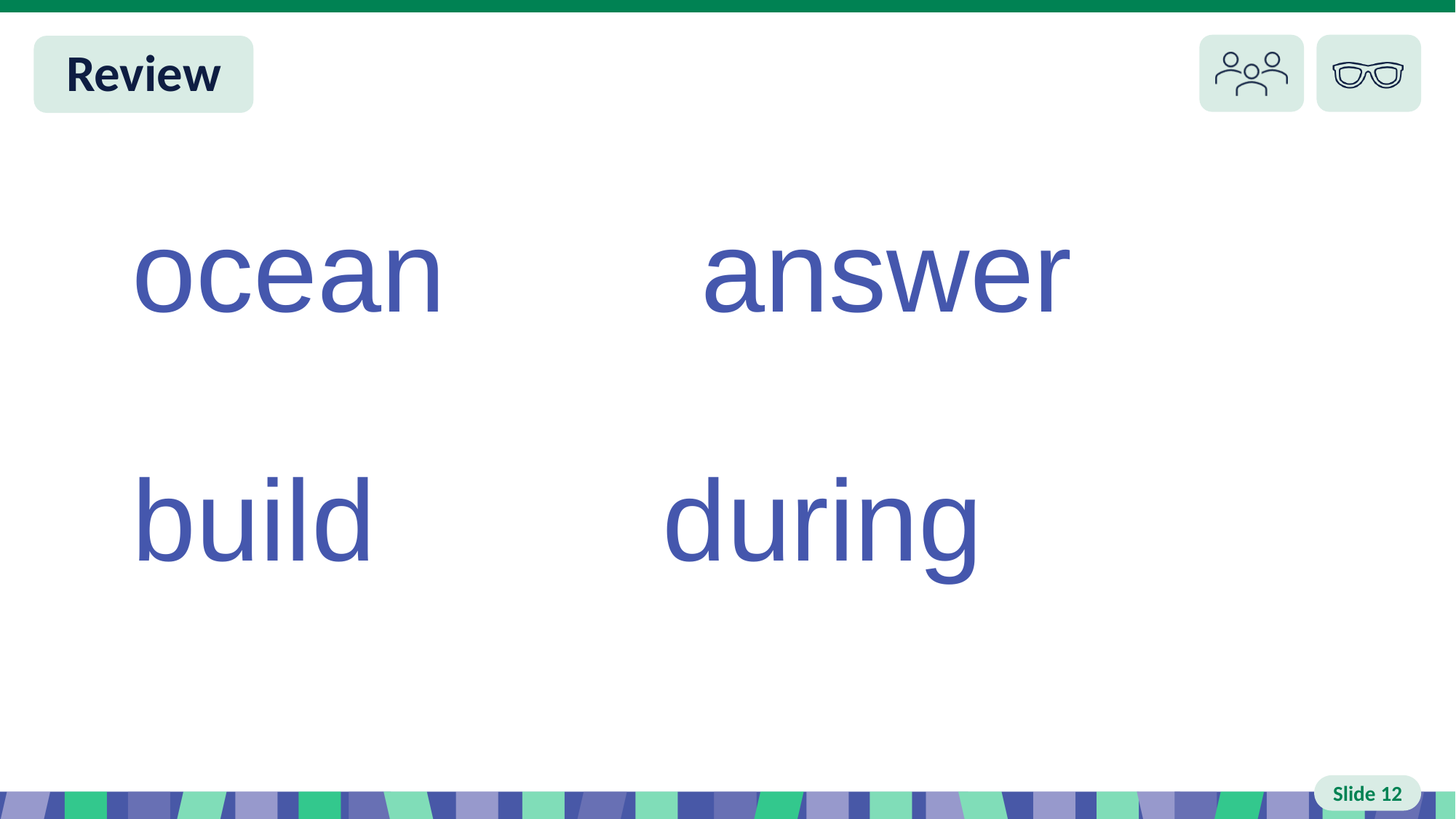

Slide 12 Review You do
ocean        answer
build         during